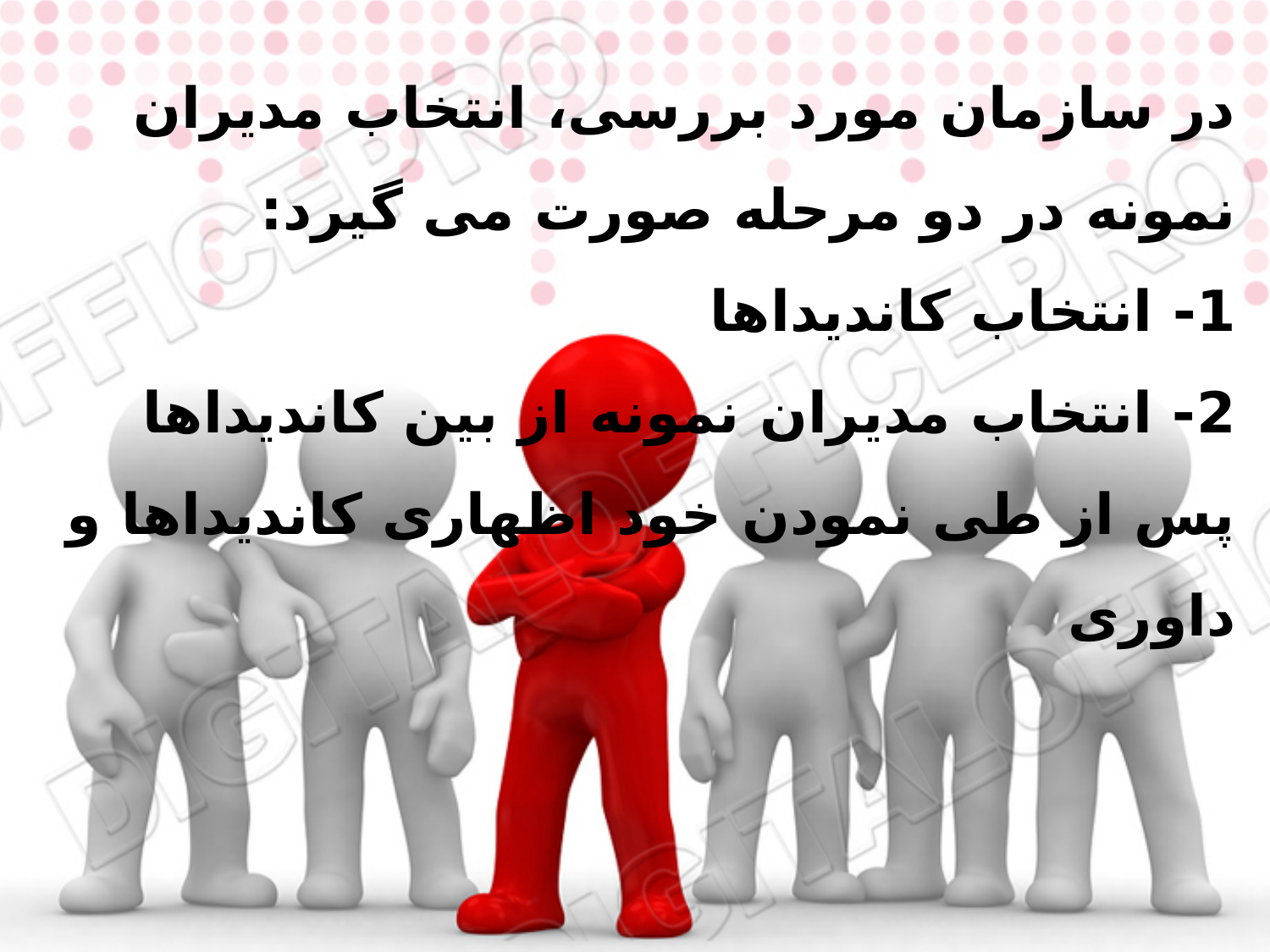

# در سازمان مورد بررسی، انتخاب مدیران نمونه در دو مرحله صورت می گیرد: 1- انتخاب کاندیداها 2- انتخاب مدیران نمونه از بین کاندیداها پس از طی نمودن خود اظهاری کاندیداها و داوری